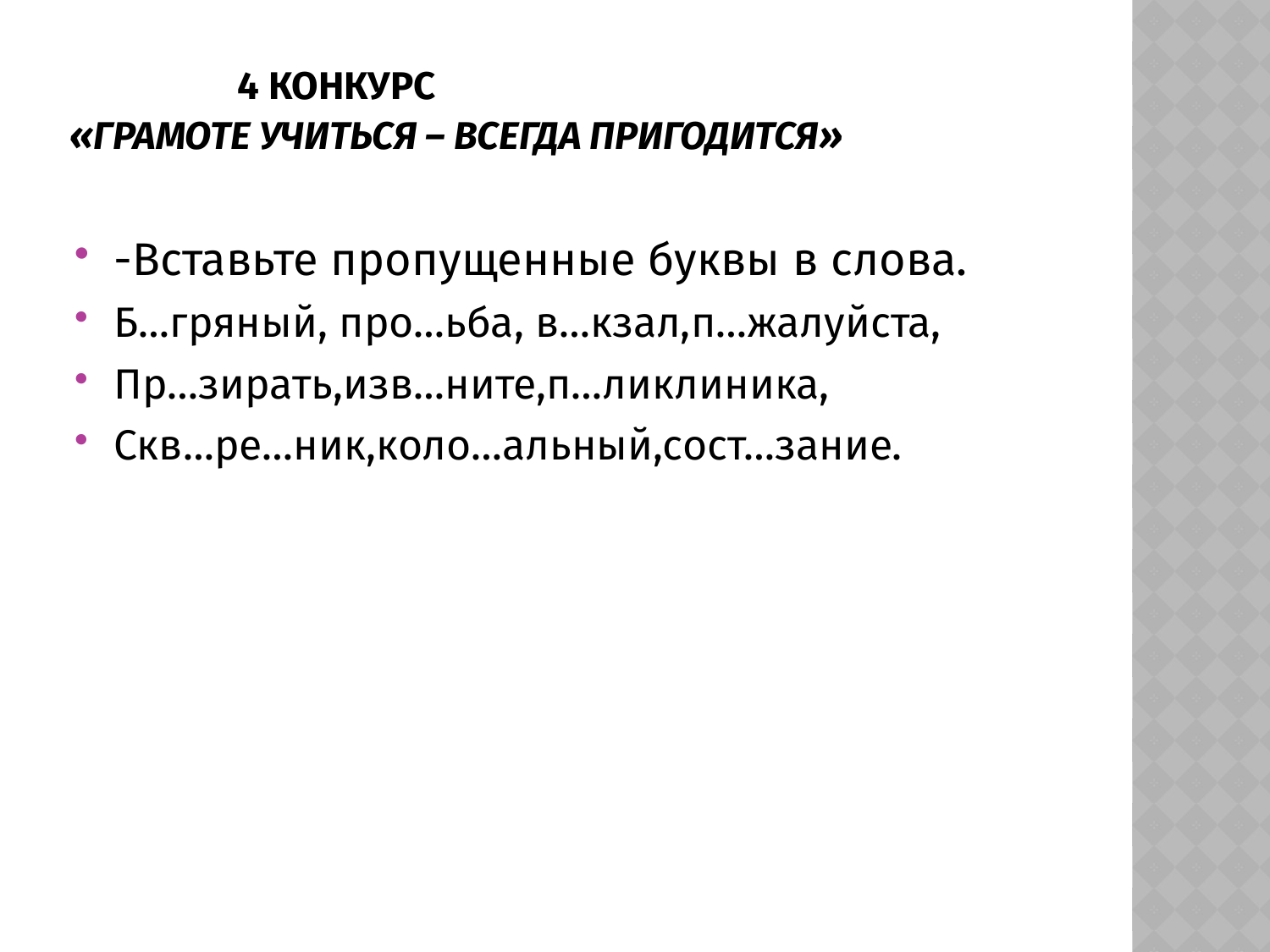

# 4 конкурс «Грамоте учиться – всегда пригодится»
-Вставьте пропущенные буквы в слова.
Б…гряный, про…ьба, в…кзал,п…жалуйста,
Пр…зирать,изв…ните,п…ликлиника,
Скв…ре…ник,коло…альный,сост…зание.